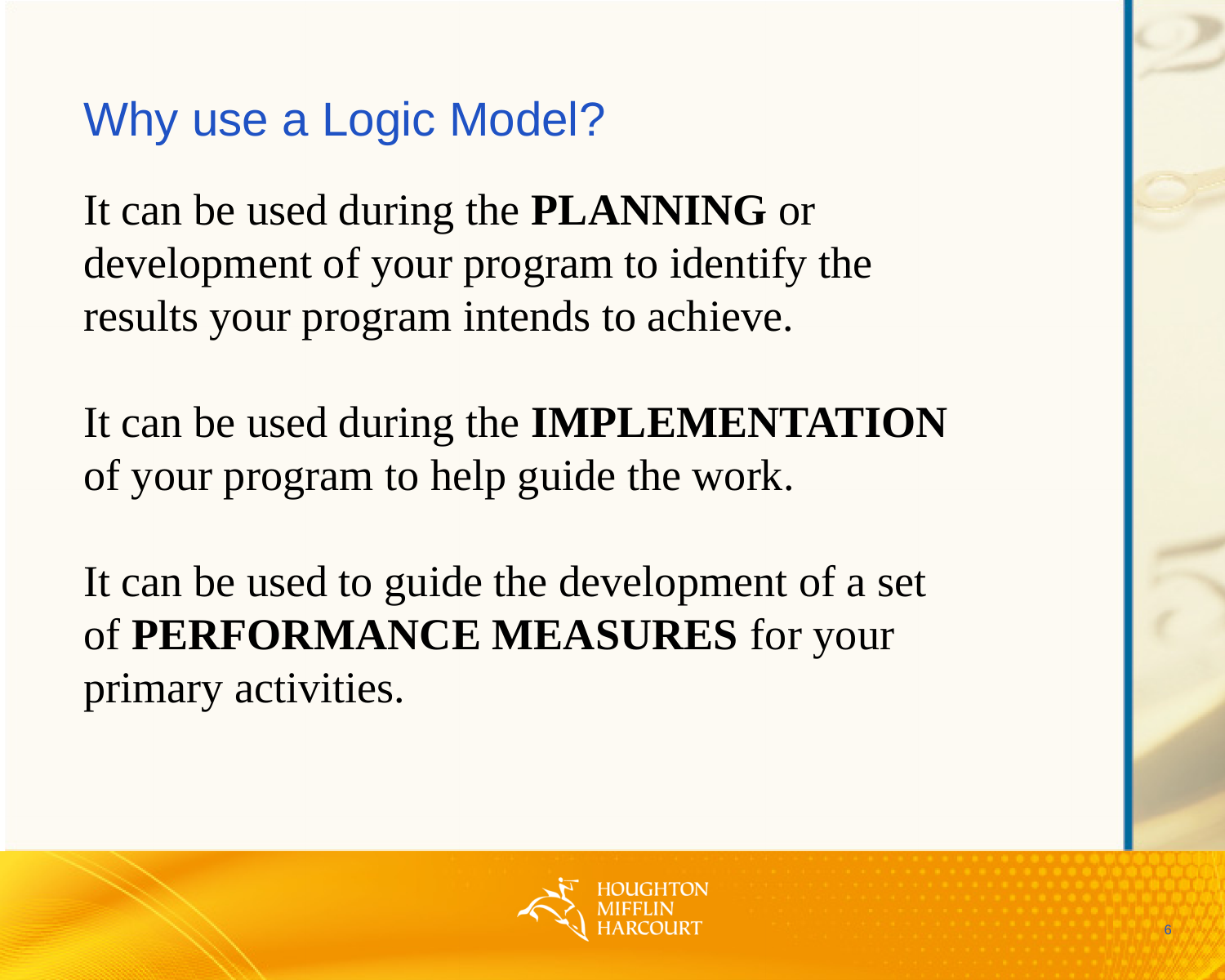

Why use a Logic Model?
It can be used during the PLANNING or
development of your program to identify the
results your program intends to achieve.

It can be used during the IMPLEMENTATION
of your program to help guide the work.

It can be used to guide the development of a set
of PERFORMANCE MEASURES for your
primary activities.

6